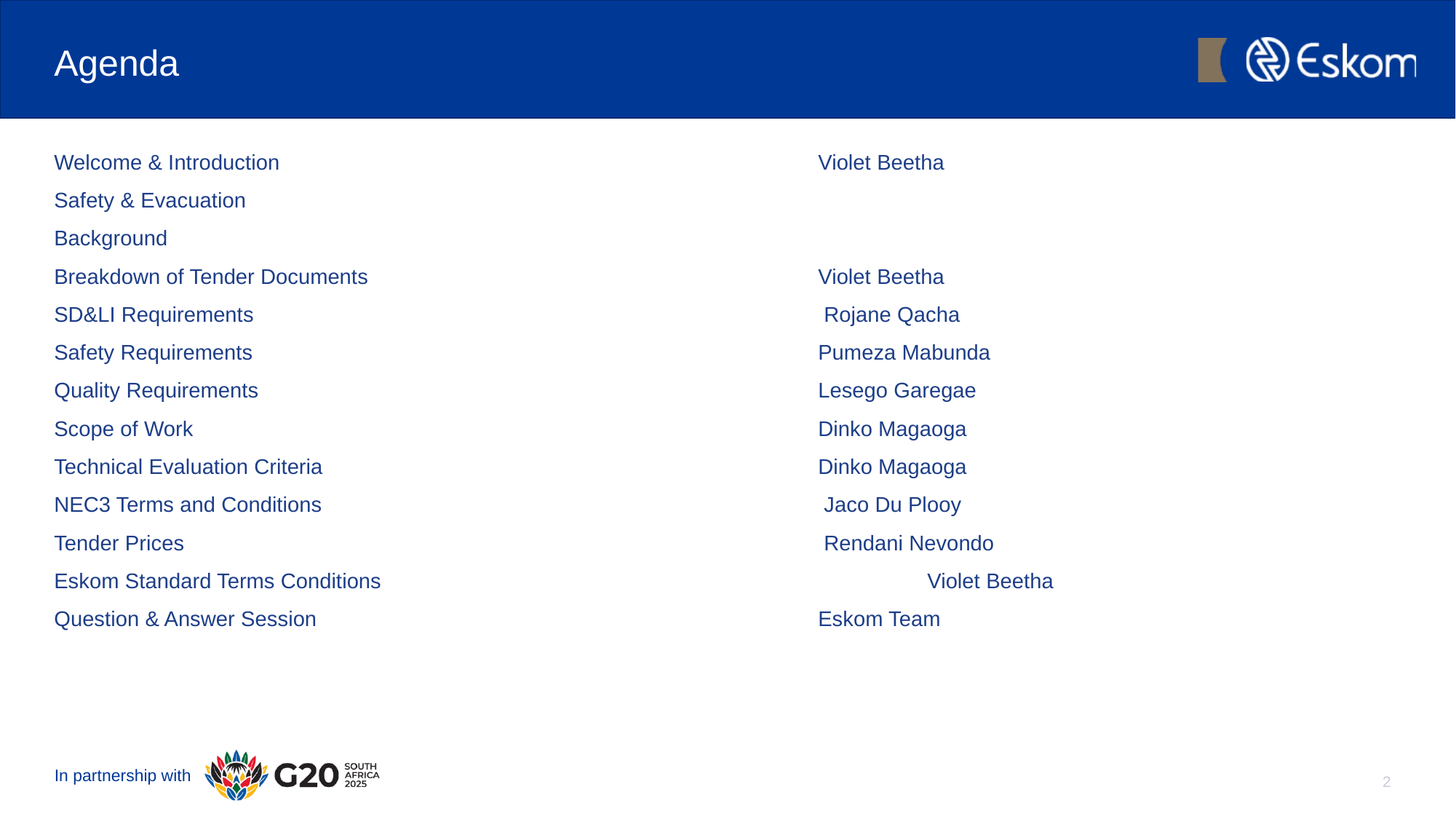

# Agenda
Welcome & Introduction		                			Violet Beetha
Safety & Evacuation
Background
Breakdown of Tender Documents					Violet Beetha
SD&LI Requirements						 Rojane Qacha
Safety Requirements						Pumeza Mabunda
Quality Requirements				                       	Lesego Garegae
Scope of Work 					       	Dinko Magaoga
Technical Evaluation Criteria					Dinko Magaoga
NEC3 Terms and Conditions					 Jaco Du Plooy
Tender Prices						 Rendani Nevondo
Eskom Standard Terms Conditions					Violet Beetha
Question & Answer Session					Eskom Team

2